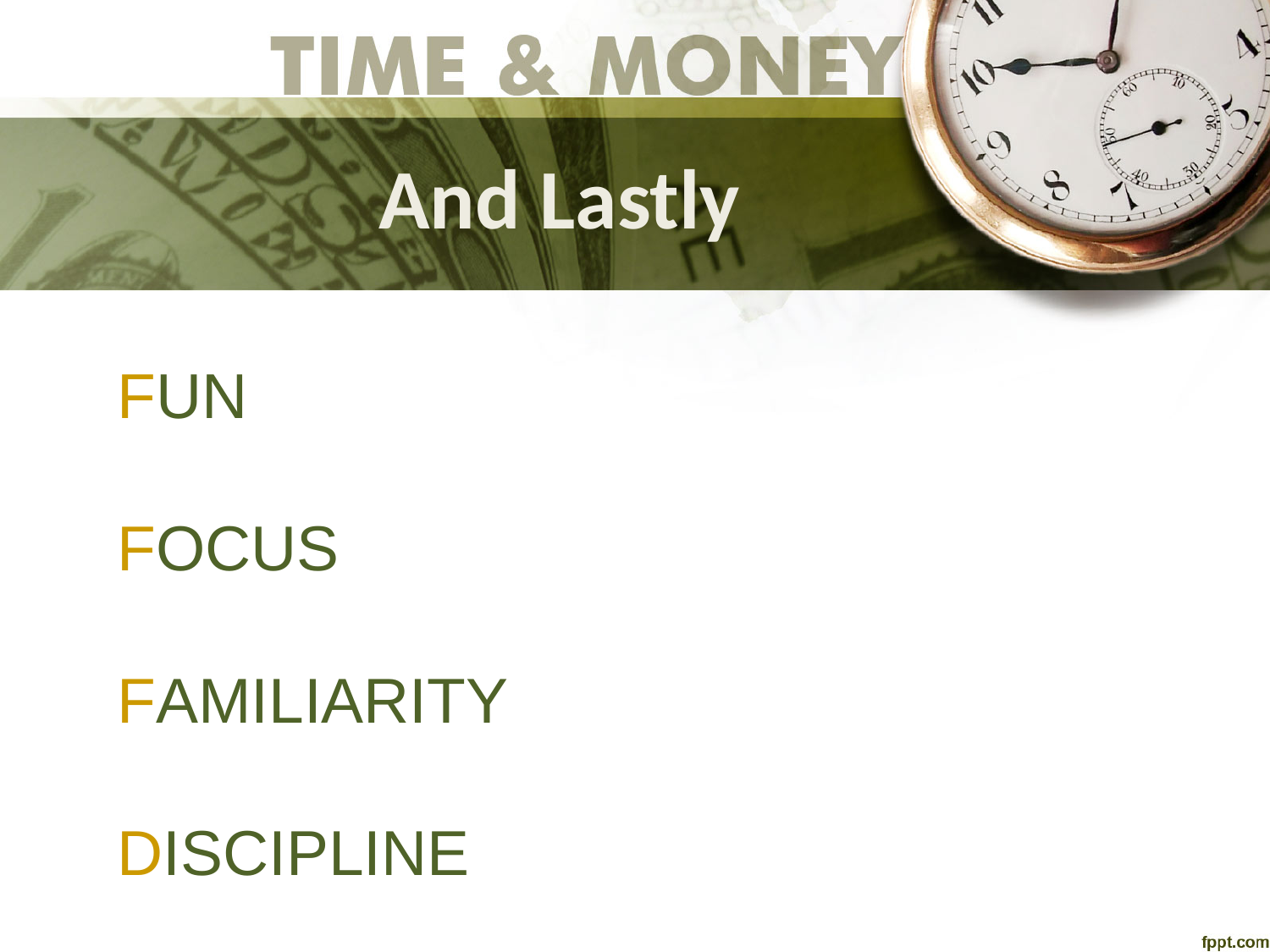

# And Lastly
FUN

FOCUS

FAMILIARITY

DISCIPLINE